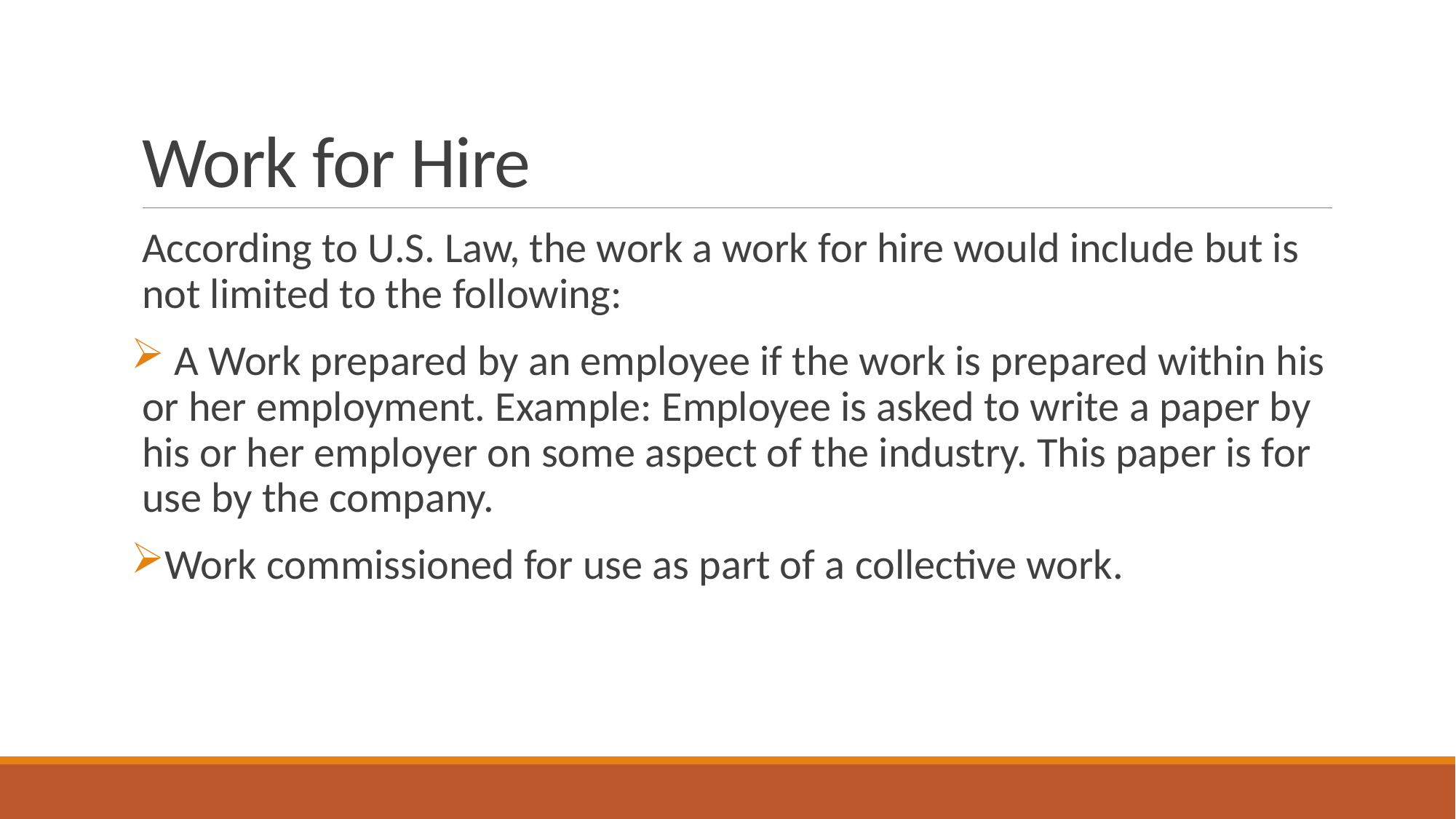

# Work for Hire
According to U.S. Law, the work a work for hire would include but is not limited to the following:
 A Work prepared by an employee if the work is prepared within his or her employment. Example: Employee is asked to write a paper by his or her employer on some aspect of the industry. This paper is for use by the company.
Work commissioned for use as part of a collective work.